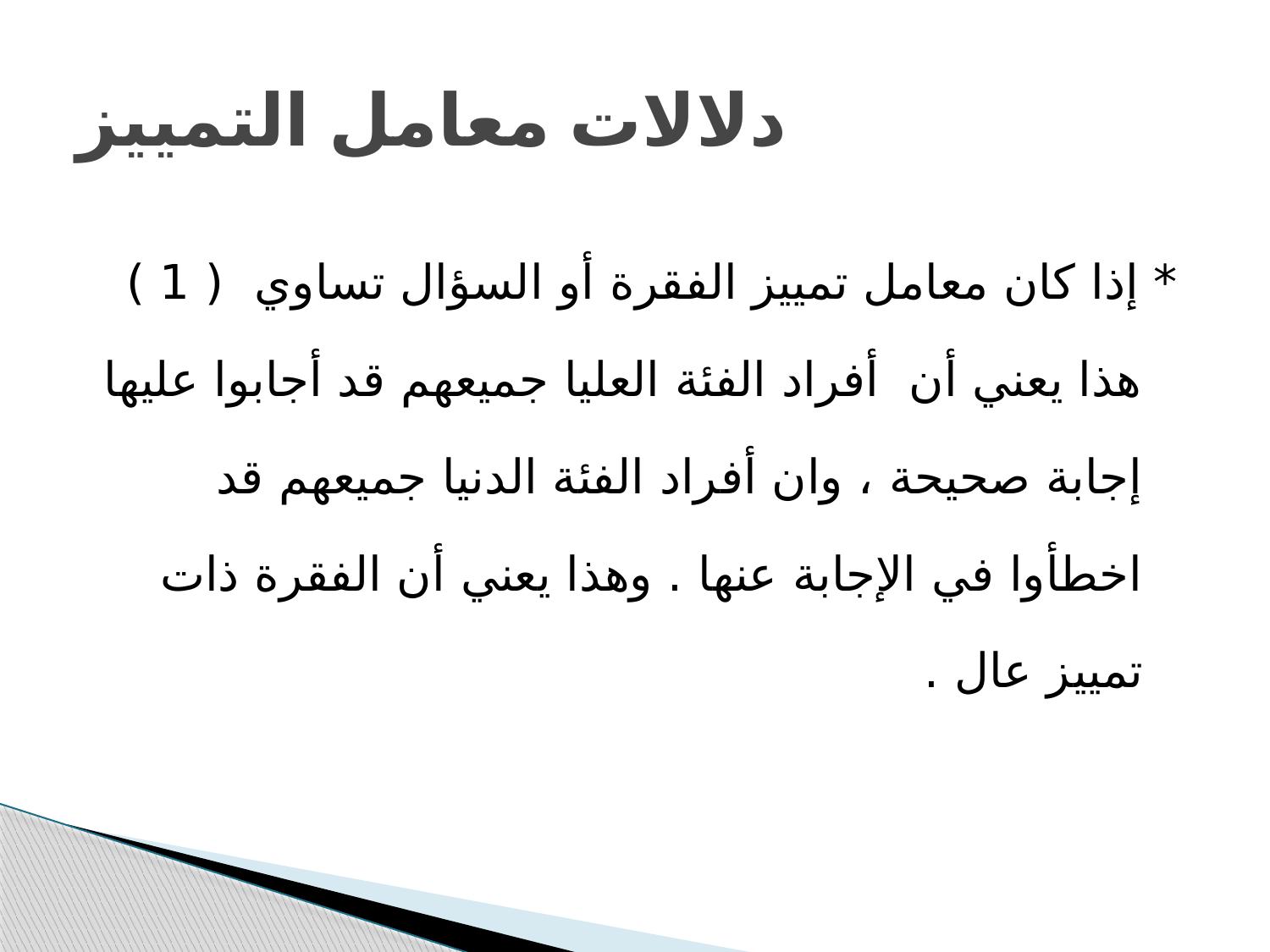

# دلالات معامل التمييز
* إذا كان معامل تمييز الفقرة أو السؤال تساوي  ( 1 ) هذا يعني أن  أفراد الفئة العليا جميعهم قد أجابوا عليها إجابة صحيحة ، وان أفراد الفئة الدنيا جميعهم قد اخطأوا في الإجابة عنها . وهذا يعني أن الفقرة ذات تمييز عال .